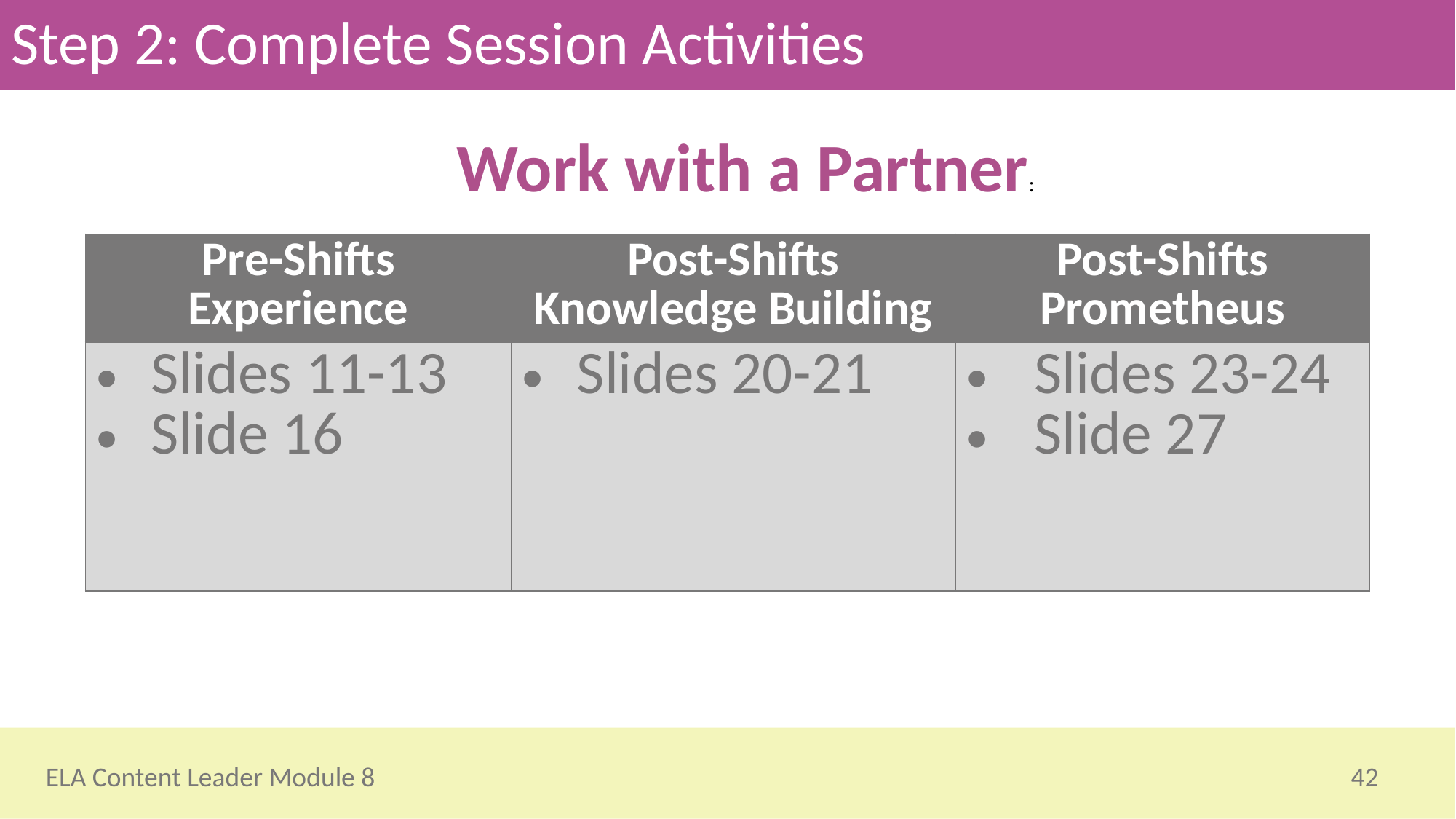

# Step 2: Complete Session Activities
Work with a Partner:
| Pre-Shifts Experience | Post-Shifts Knowledge Building | Post-Shifts Prometheus |
| --- | --- | --- |
| Slides 11-13 Slide 16 | Slides 20-21 | Slides 23-24 Slide 27 |
42